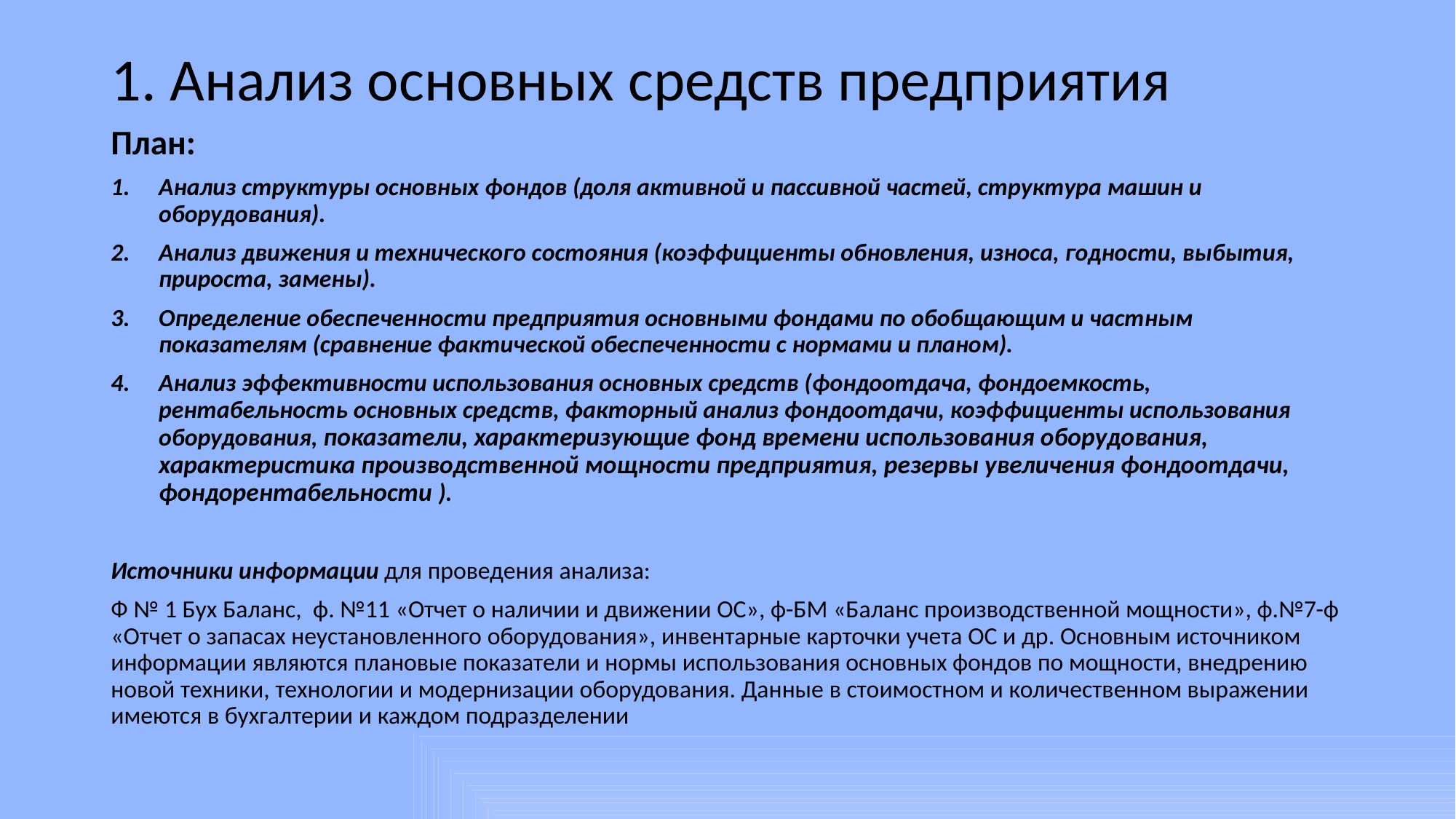

# 1. Анализ основных средств предприятия
План:
Анализ структуры основных фондов (доля активной и пассивной частей, структура машин и оборудования).
Анализ движения и технического состояния (коэффициенты обновления, износа, годности, выбытия, прироста, замены).
Определение обеспеченности предприятия основными фондами по обобщающим и частным показателям (сравнение фактической обеспеченности с нормами и планом).
Анализ эффективности использования основных средств (фондоотдача, фондоемкость, рентабельность основных средств, факторный анализ фондоотдачи, коэффициенты использования оборудования, показатели, характеризующие фонд времени использования оборудования, характеристика производственной мощности предприятия, резервы увеличения фондоотдачи, фондорентабельности ).

Источники информации для проведения анализа:
Ф № 1 Бух Баланс,  ф. №11 «Отчет о наличии и движении ОС», ф-БМ «Баланс производственной мощности», ф.№7-ф «Отчет о запасах неустановленного оборудования», инвентарные карточки учета ОС и др. Основным источником информации являются плановые показатели и нормы использования основных фондов по мощности, внедрению новой техники, технологии и модернизации оборудования. Данные в стоимостном и количественном выражении имеются в бухгалтерии и каждом подразделении